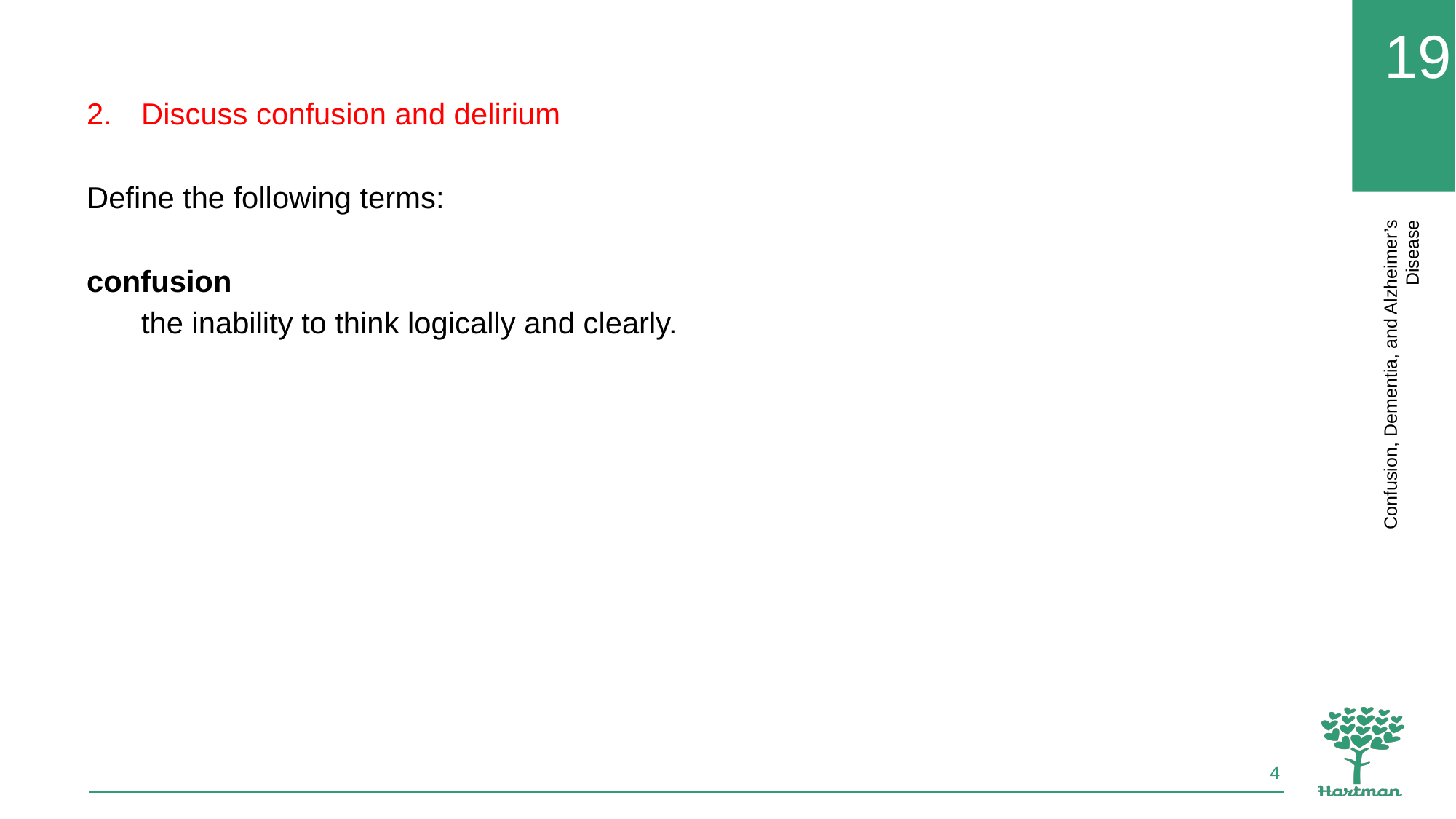

Discuss confusion and delirium

Define the following terms:

confusion
the inability to think logically and clearly.

4